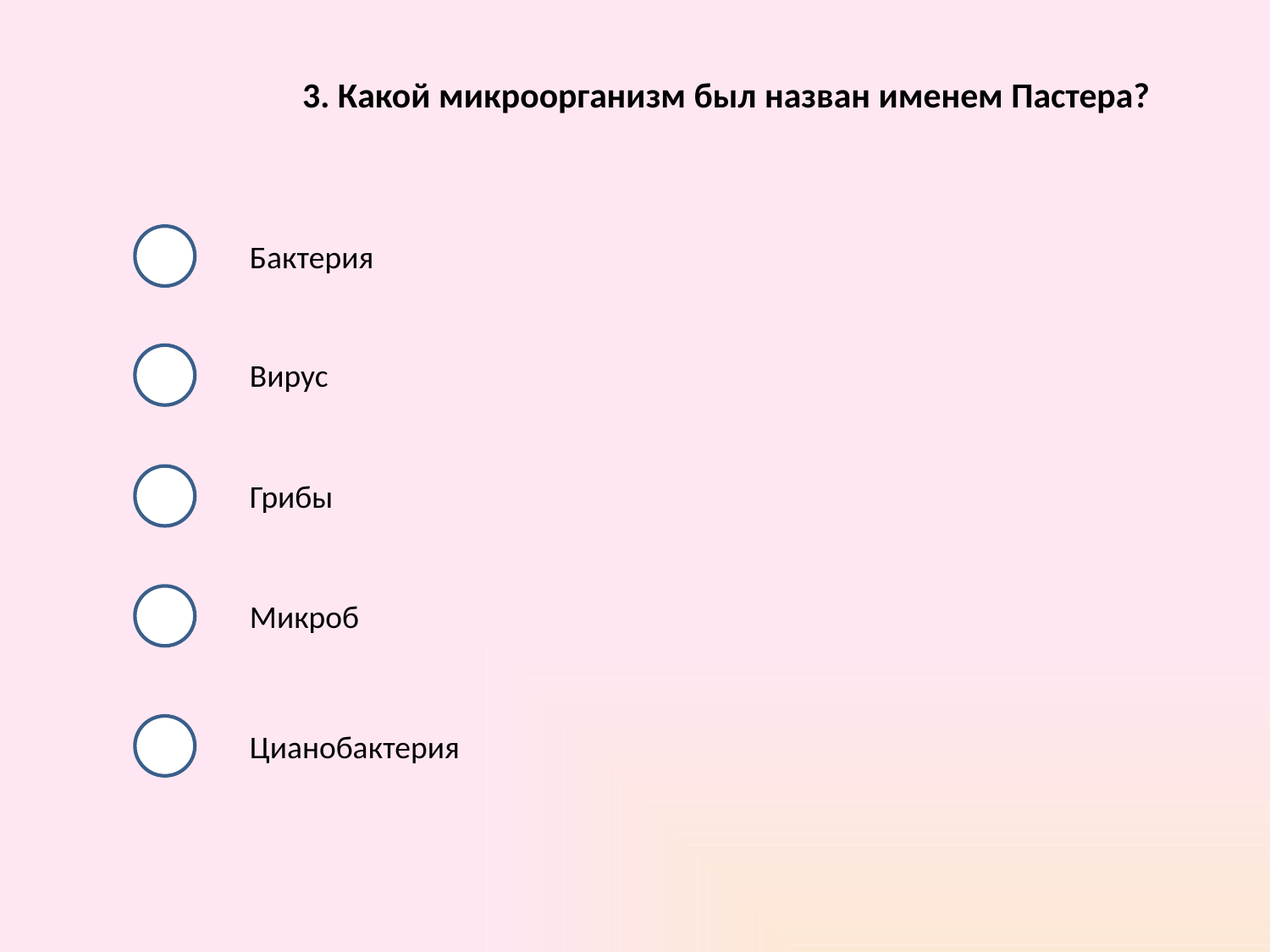

3. Какой микроорганизм был назван именем Пастера?

Бактерия

Вирус

Грибы

Микроб

Цианобактерия